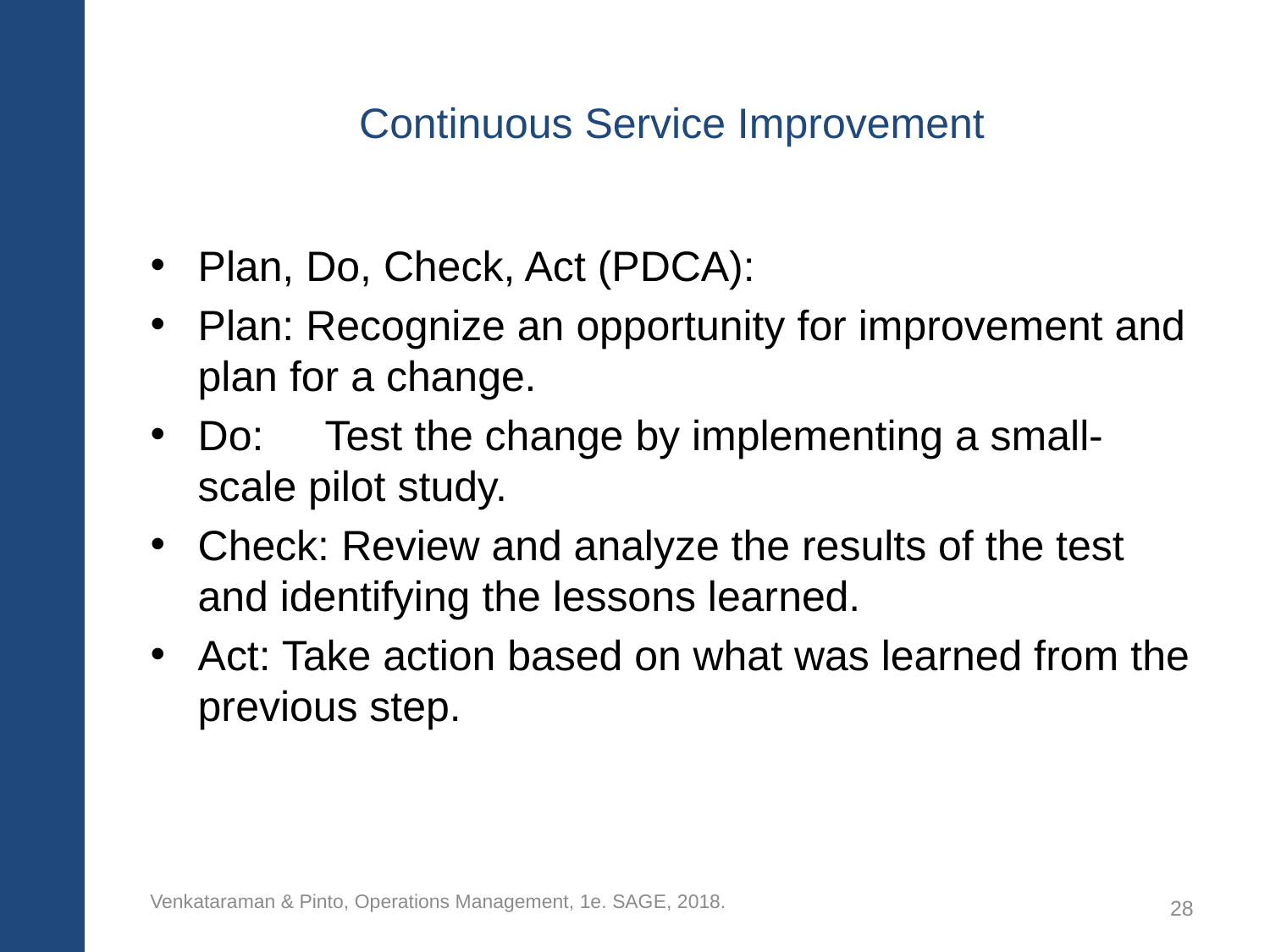

# Continuous Service Improvement
Plan, Do, Check, Act (PDCA):
Plan: Recognize an opportunity for improvement and plan for a change.
Do:	Test the change by implementing a small-scale pilot study.
Check: Review and analyze the results of the test and identifying the lessons learned.
Act: Take action based on what was learned from the previous step.
Venkataraman & Pinto, Operations Management, 1e. SAGE, 2018.
28